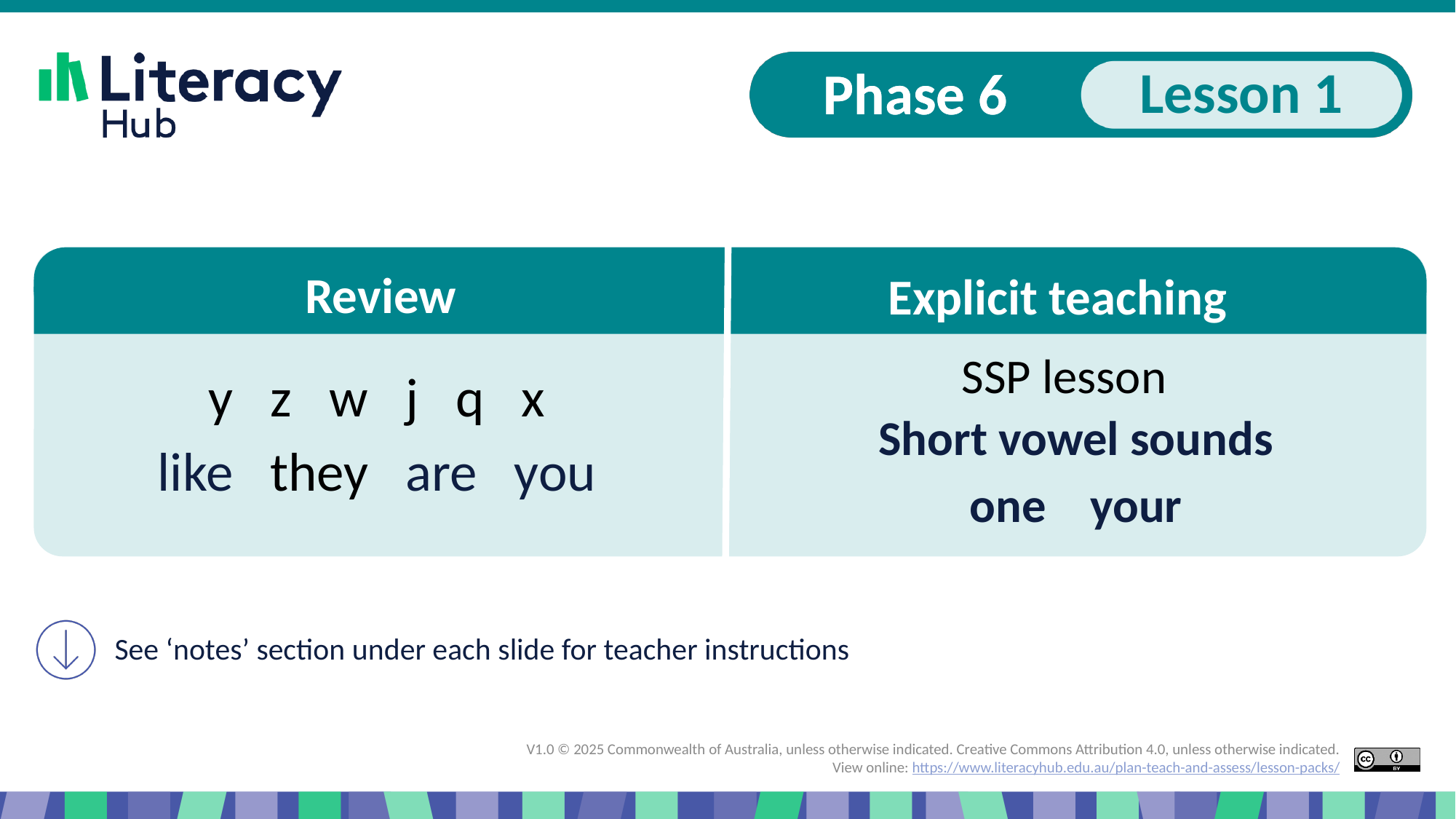

# Slide 1 Start of presentation Short and long vowel sounds
y   z   w   j   q   x
like   they   are   you
Short vowel sounds
one    your